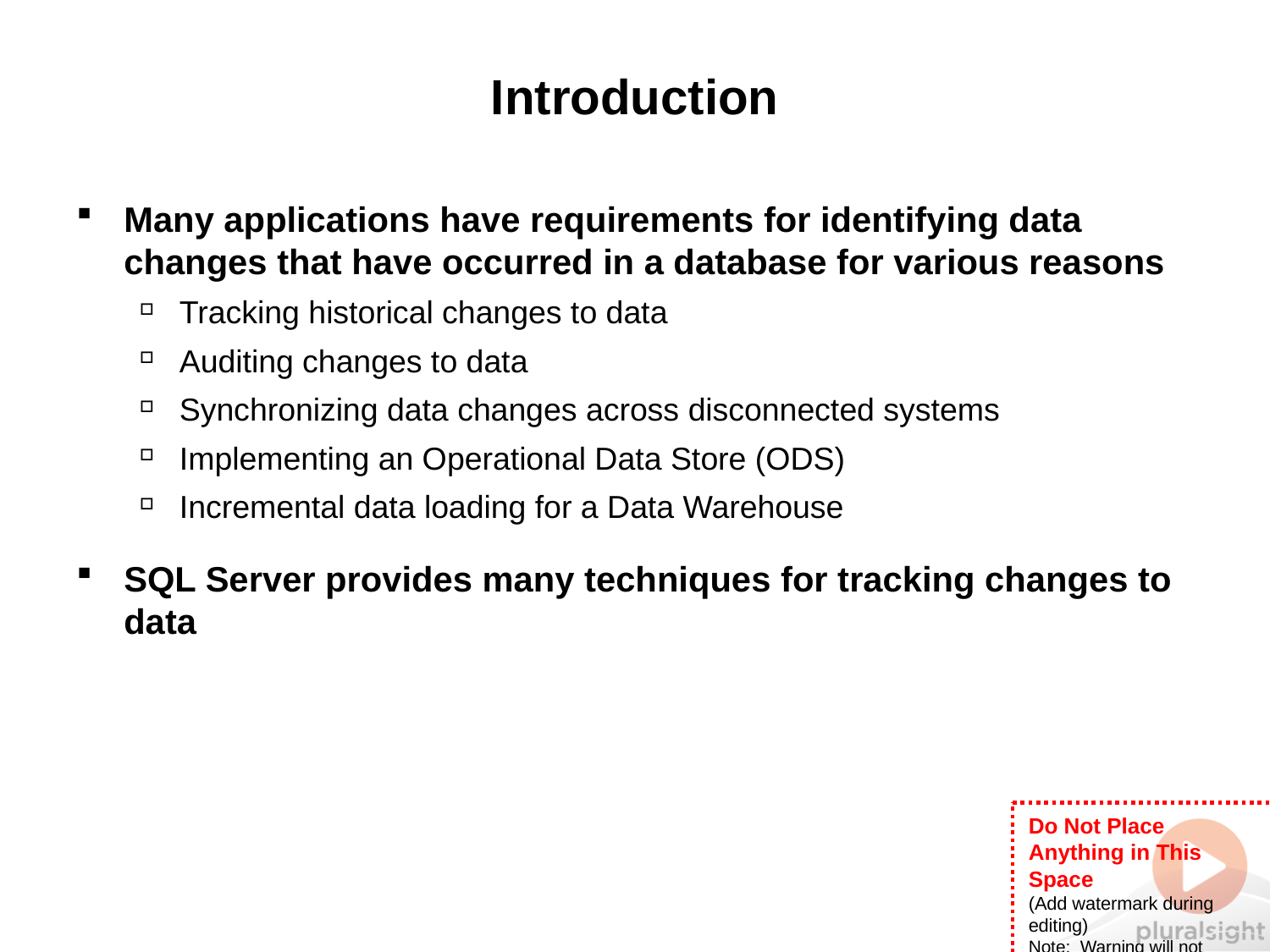

# Introduction
Many applications have requirements for identifying data changes that have occurred in a database for various reasons
Tracking historical changes to data
Auditing changes to data
Synchronizing data changes across disconnected systems
Implementing an Operational Data Store (ODS)
Incremental data loading for a Data Warehouse
SQL Server provides many techniques for tracking changes to data